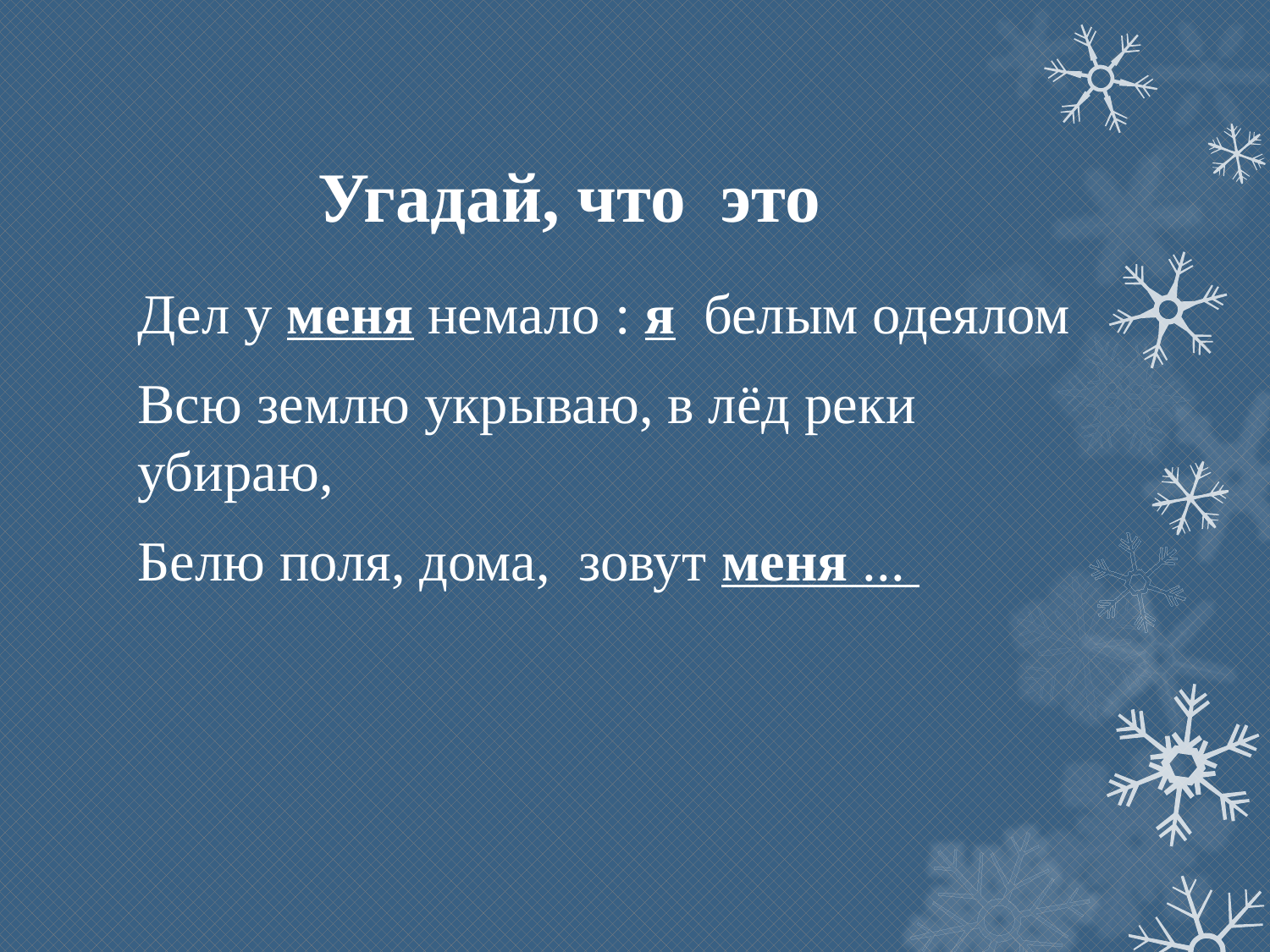

# Угадай, что  это
Дел у меня немало : я  белым одеялом
Всю землю укрываю, в лёд реки убираю,
Белю поля, дома,  зовут меня ...